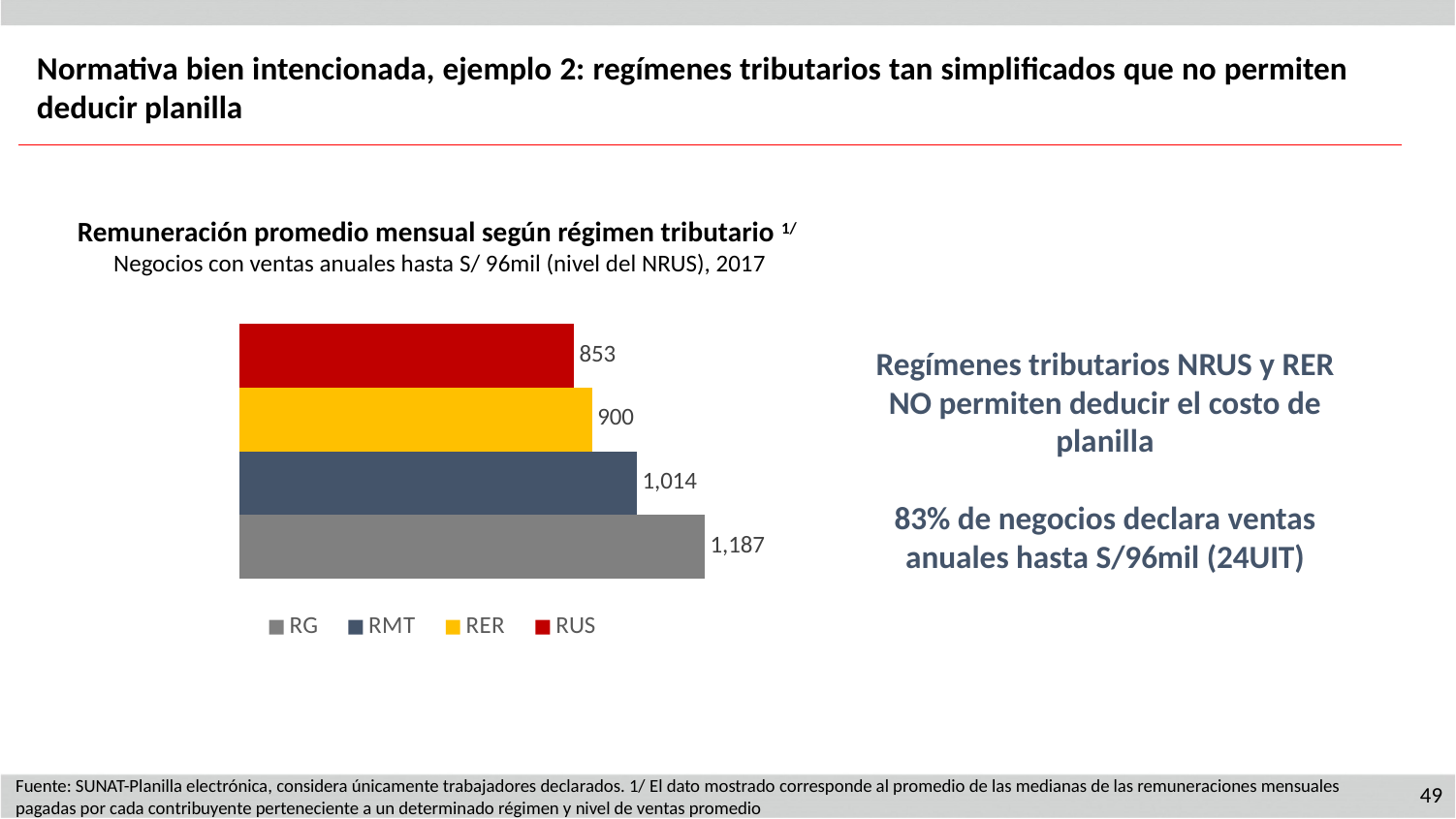

Normativa bien intencionada, ejemplo 2: regímenes tributarios tan simplificados que no permiten deducir planilla
Remuneración promedio mensual según régimen tributario 1/
Negocios con ventas anuales hasta S/ 96mil (nivel del NRUS), 2017

### Chart

| Category | RUS | RER | RMT | RG |
|---|---|---|---|---|
| Hasta RUS | 853.0 | 900.0 | 1014.0 | 1187.0 |
Regímenes tributarios NRUS y RER NO permiten deducir el costo de planilla

83% de negocios declara ventas anuales hasta S/96mil (24UIT)
Fuente: SUNAT-Planilla electrónica, considera únicamente trabajadores declarados. 1/ El dato mostrado corresponde al promedio de las medianas de las remuneraciones mensuales pagadas por cada contribuyente perteneciente a un determinado régimen y nivel de ventas promedio
49